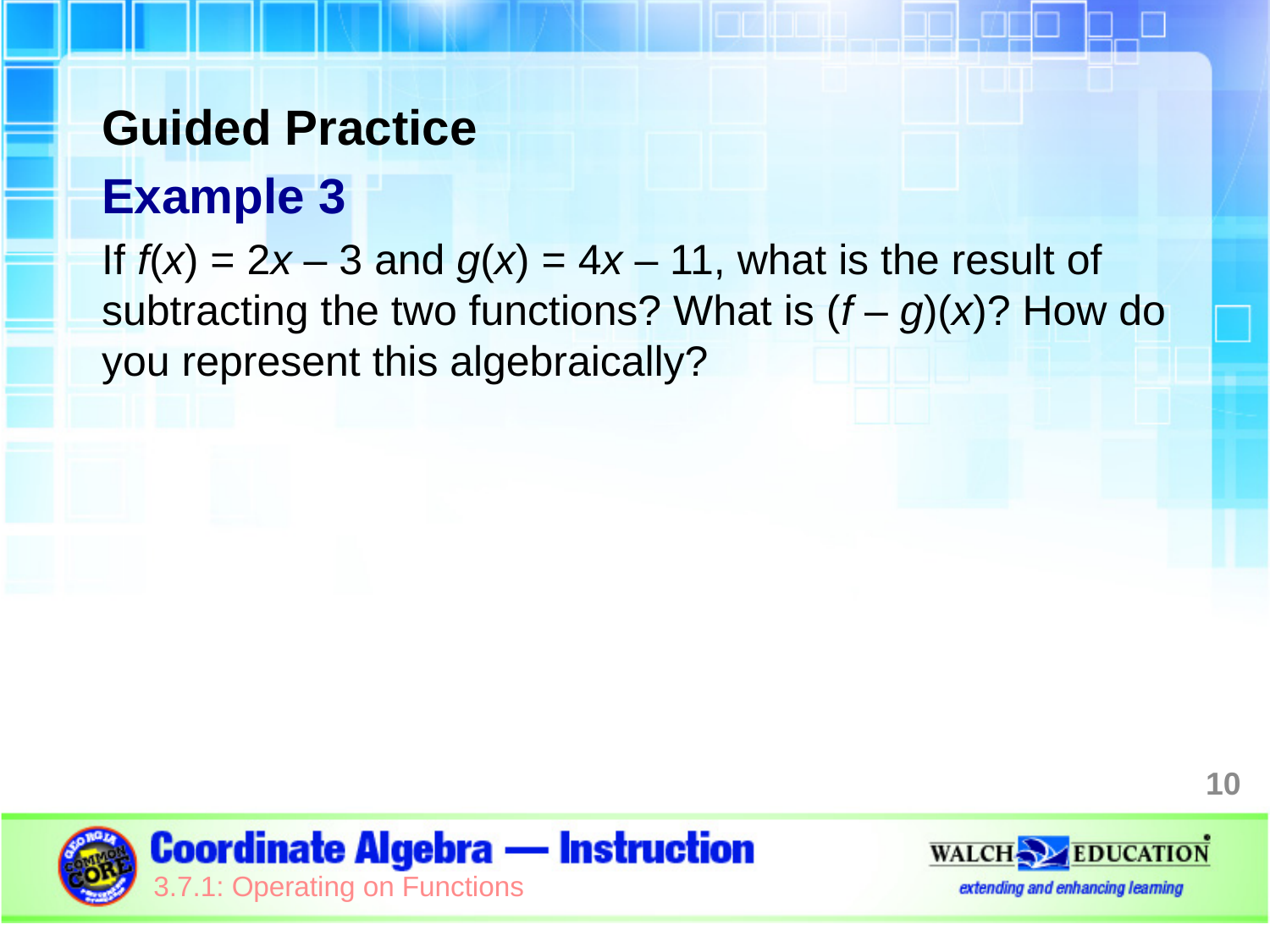

Guided Practice
Example 3
If f(x) = 2x – 3 and g(x) = 4x – 11, what is the result of subtracting the two functions? What is (f – g)(x)? How do you represent this algebraically?

10
3.7.1: Operating on Functions